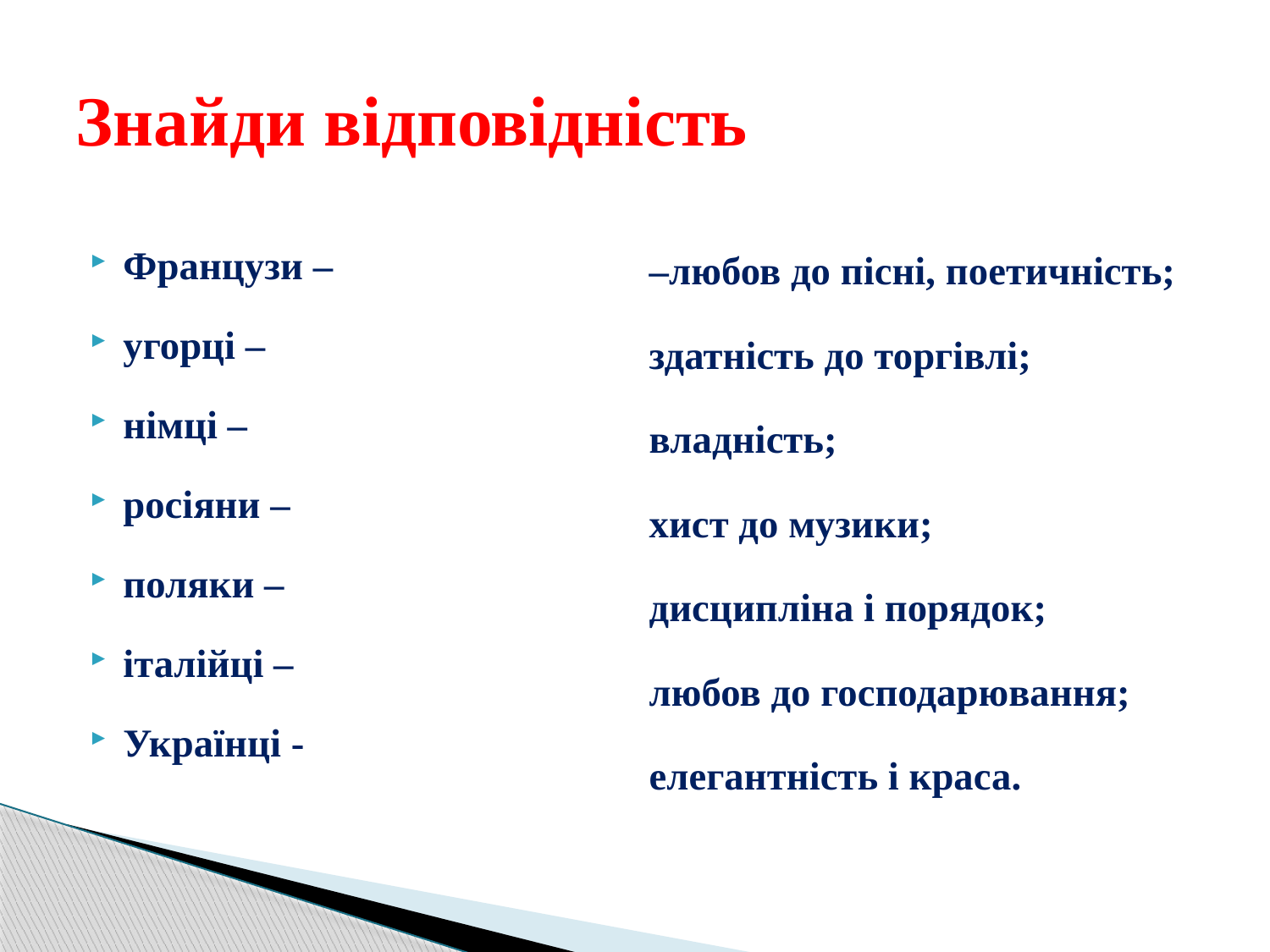

# Знайди відповідність
Французи –
угорці –
німці –
росіяни –
поляки –
італійці –
Українці -

–любов до пісні, поетичність;
здатність до торгівлі;
владність;
хист до музики;
дисципліна і порядок;
любов до господарювання;
елегантність і краса.